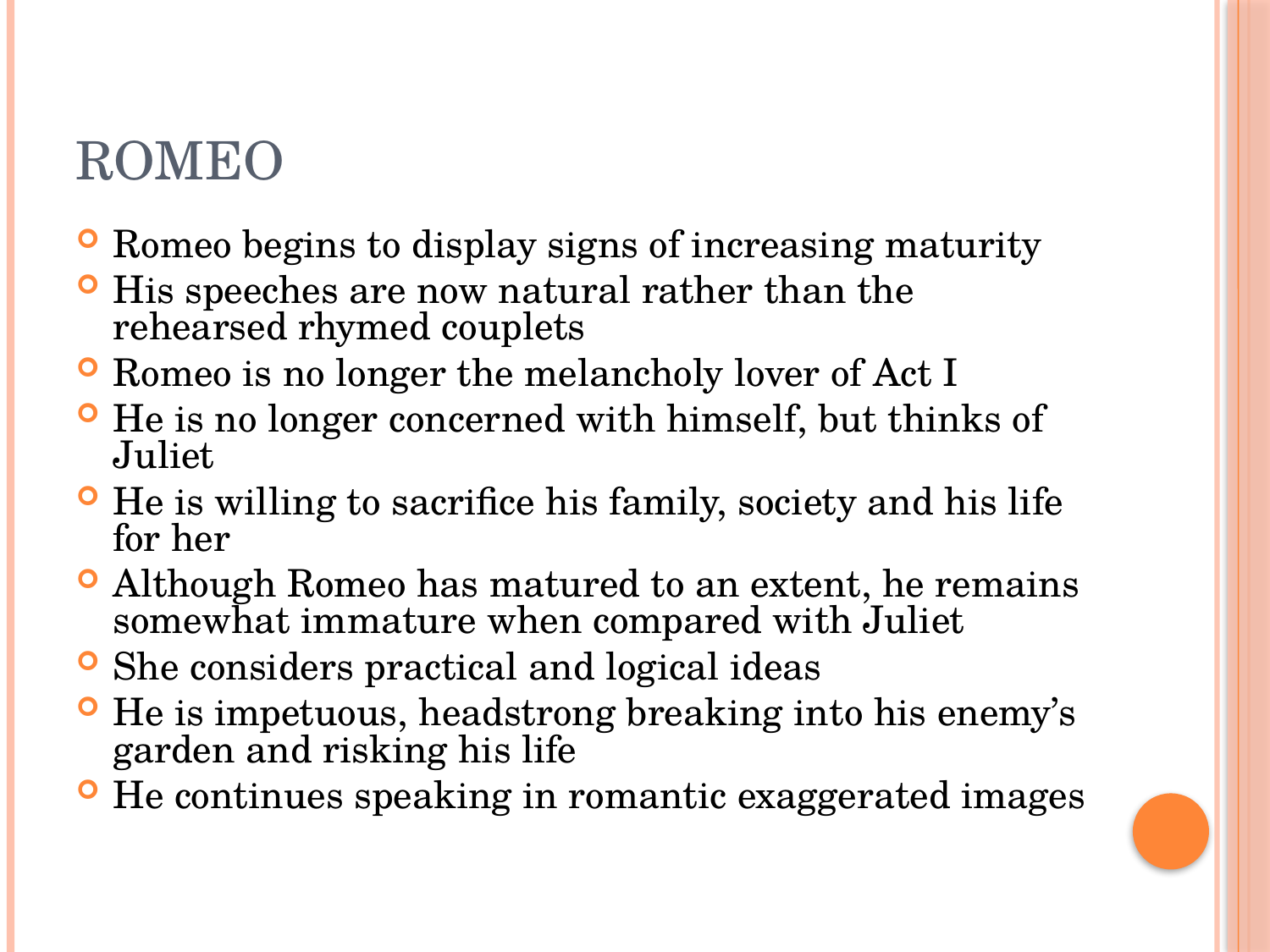

# Romeo
Romeo begins to display signs of increasing maturity
His speeches are now natural rather than the rehearsed rhymed couplets
Romeo is no longer the melancholy lover of Act I
He is no longer concerned with himself, but thinks of Juliet
He is willing to sacrifice his family, society and his life for her
Although Romeo has matured to an extent, he remains somewhat immature when compared with Juliet
She considers practical and logical ideas
He is impetuous, headstrong breaking into his enemy’s garden and risking his life
He continues speaking in romantic exaggerated images